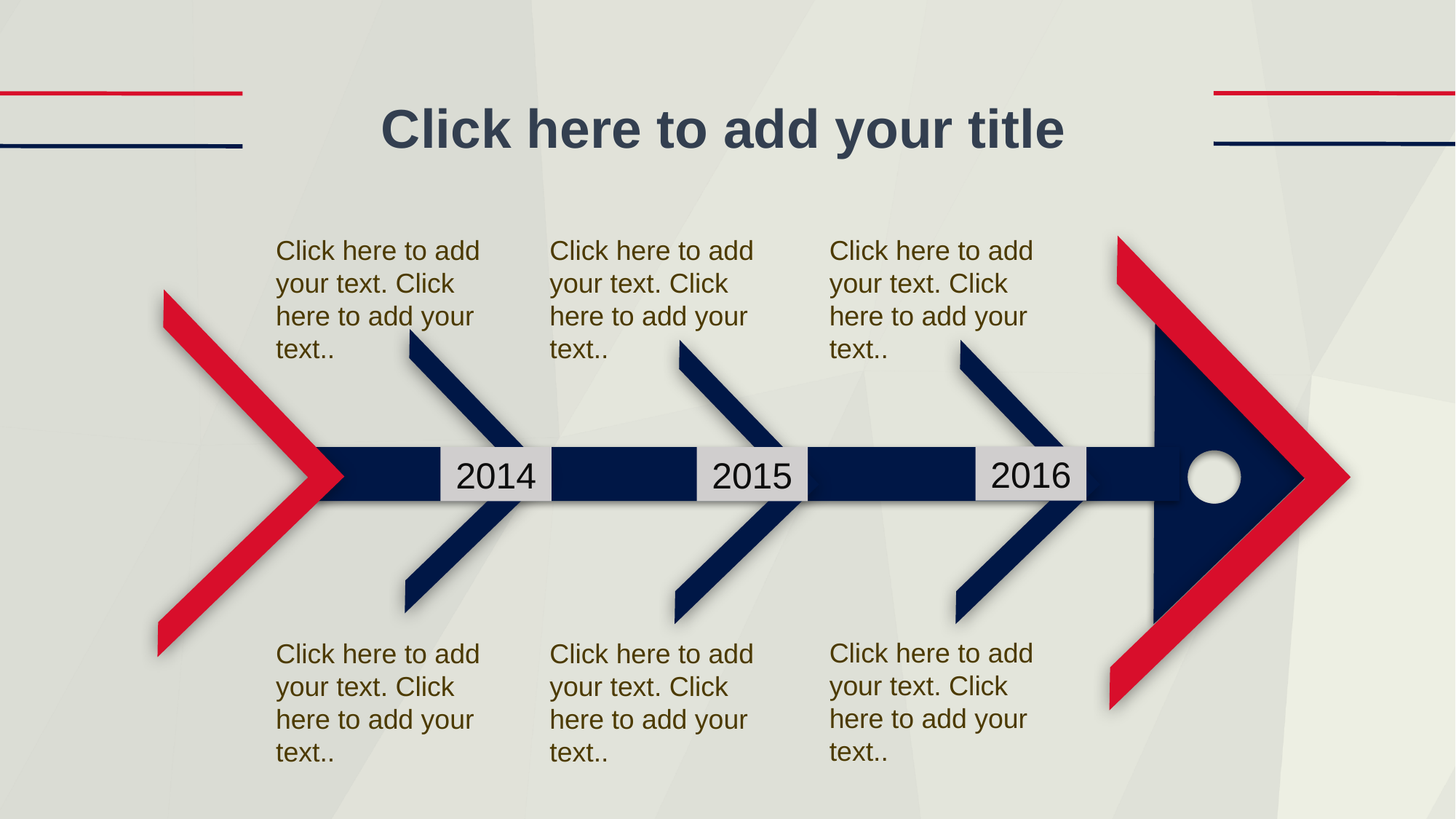

Click here to add your title
Click here to add your text. Click here to add your text..
Click here to add your text. Click here to add your text..
Click here to add your text. Click here to add your text..

2016
2014
2015
Click here to add your text. Click here to add your text..
Click here to add your text. Click here to add your text..
Click here to add your text. Click here to add your text..